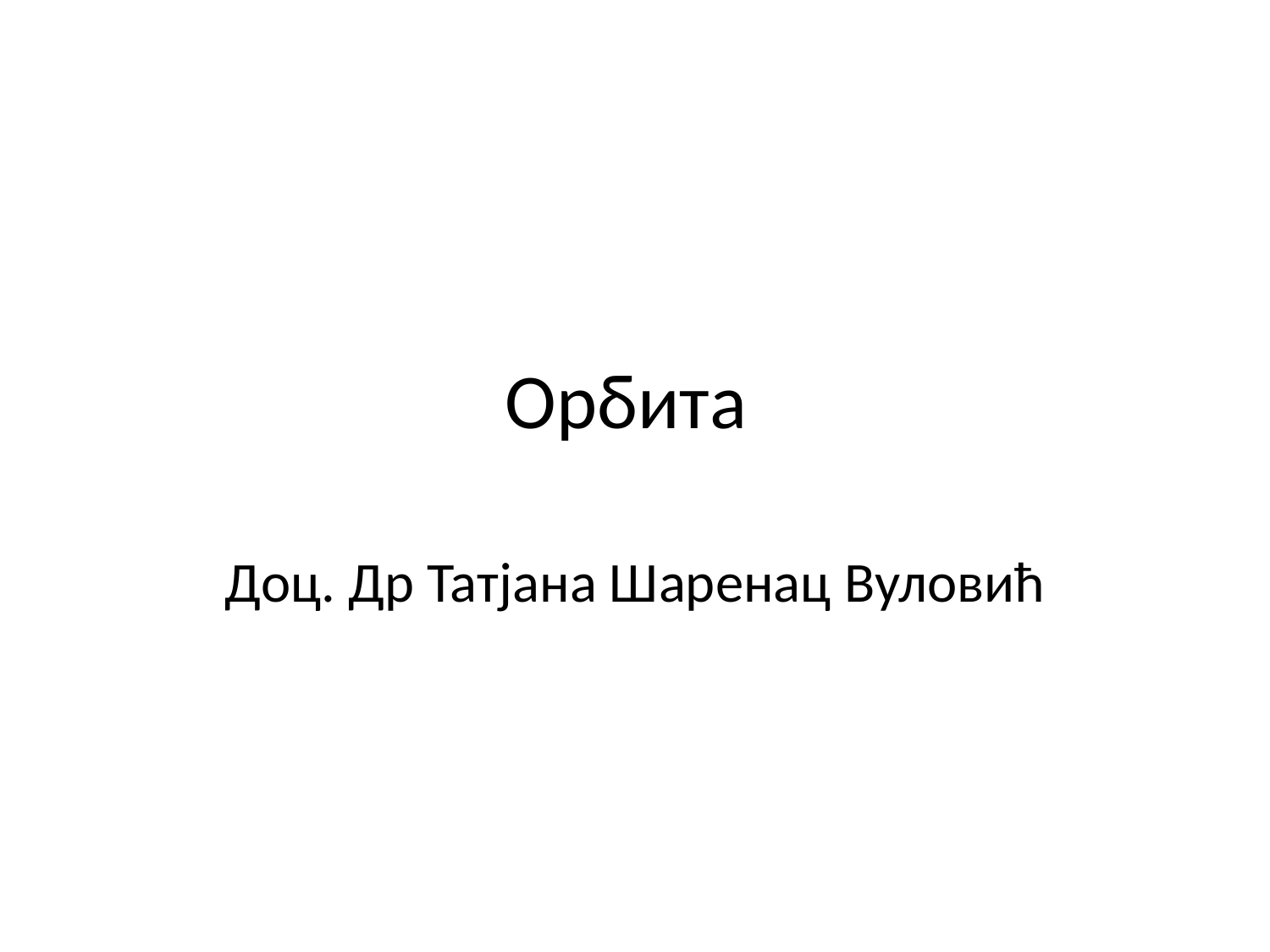

# Орбита
Доц. Др Татјана Шаренац Вуловић